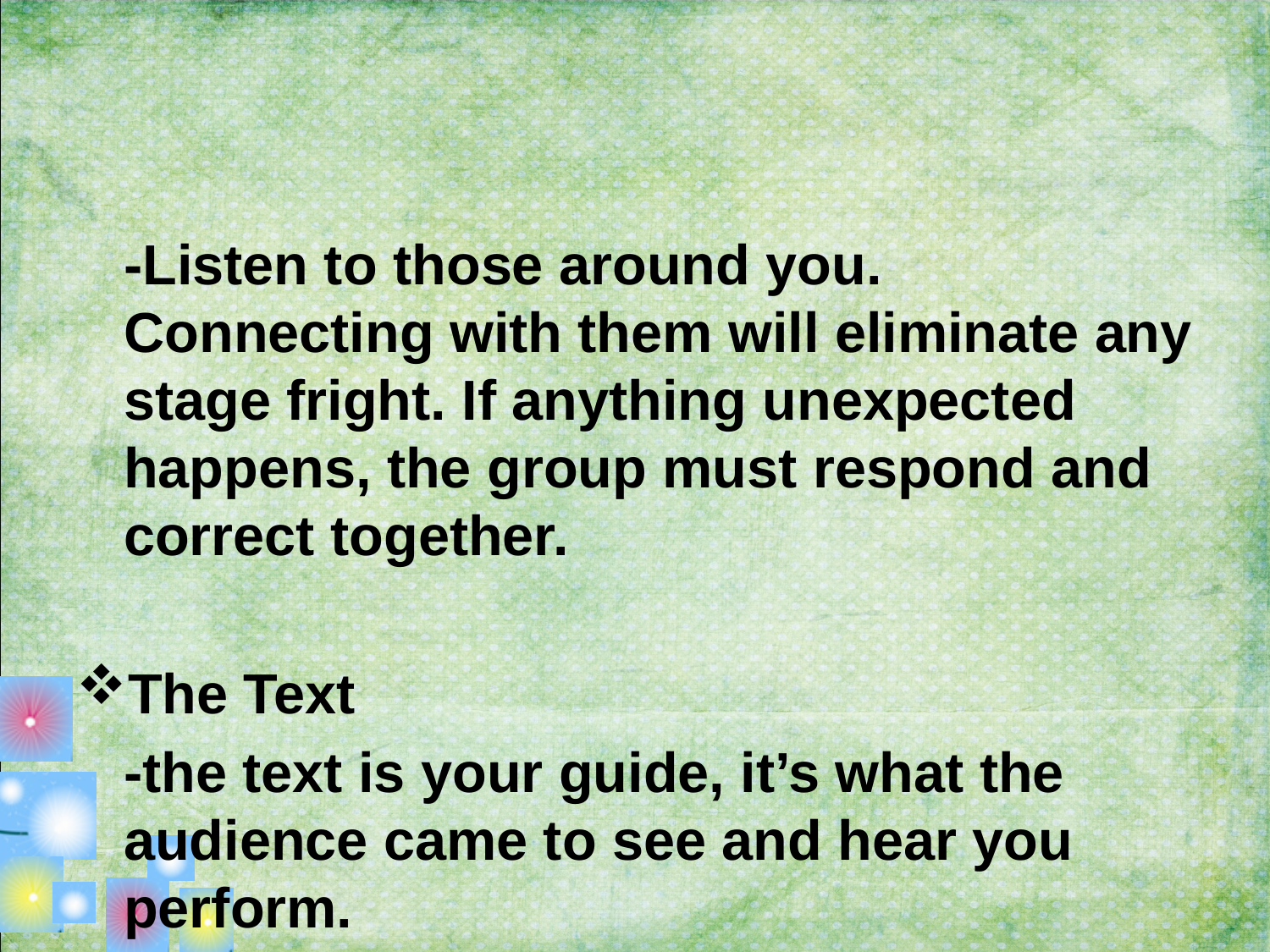

#
	-Listen to those around you. Connecting with them will eliminate any stage fright. If anything unexpected happens, the group must respond and correct together.

The Text
	-the text is your guide, it’s what the audience came to see and hear you perform.